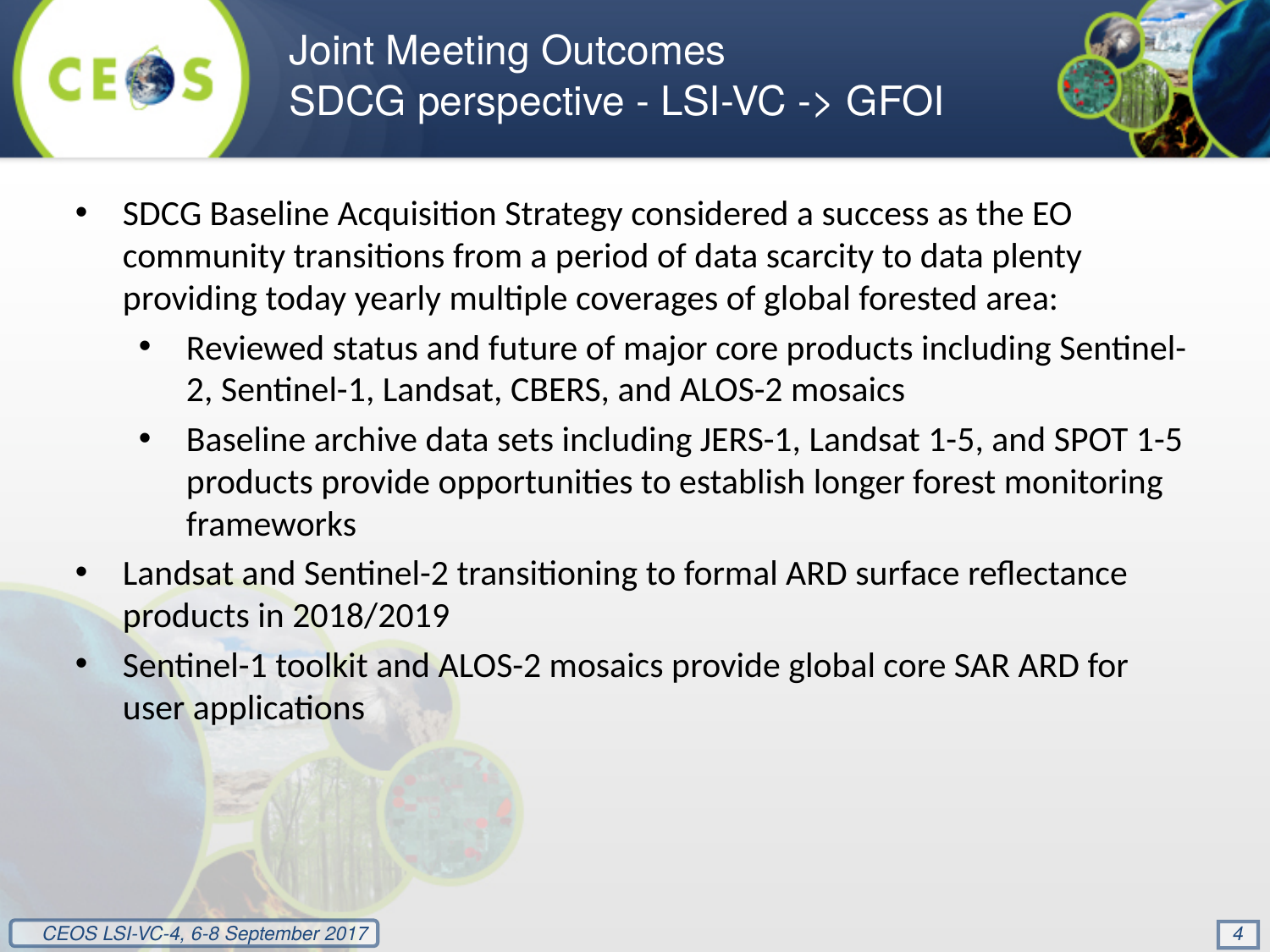

Joint Meeting Outcomes
SDCG perspective - LSI-VC -> GFOI
SDCG Baseline Acquisition Strategy considered a success as the EO community transitions from a period of data scarcity to data plenty providing today yearly multiple coverages of global forested area:
Reviewed status and future of major core products including Sentinel-2, Sentinel-1, Landsat, CBERS, and ALOS-2 mosaics
Baseline archive data sets including JERS-1, Landsat 1-5, and SPOT 1-5 products provide opportunities to establish longer forest monitoring frameworks
Landsat and Sentinel-2 transitioning to formal ARD surface reflectance products in 2018/2019
Sentinel-1 toolkit and ALOS-2 mosaics provide global core SAR ARD for user applications
4